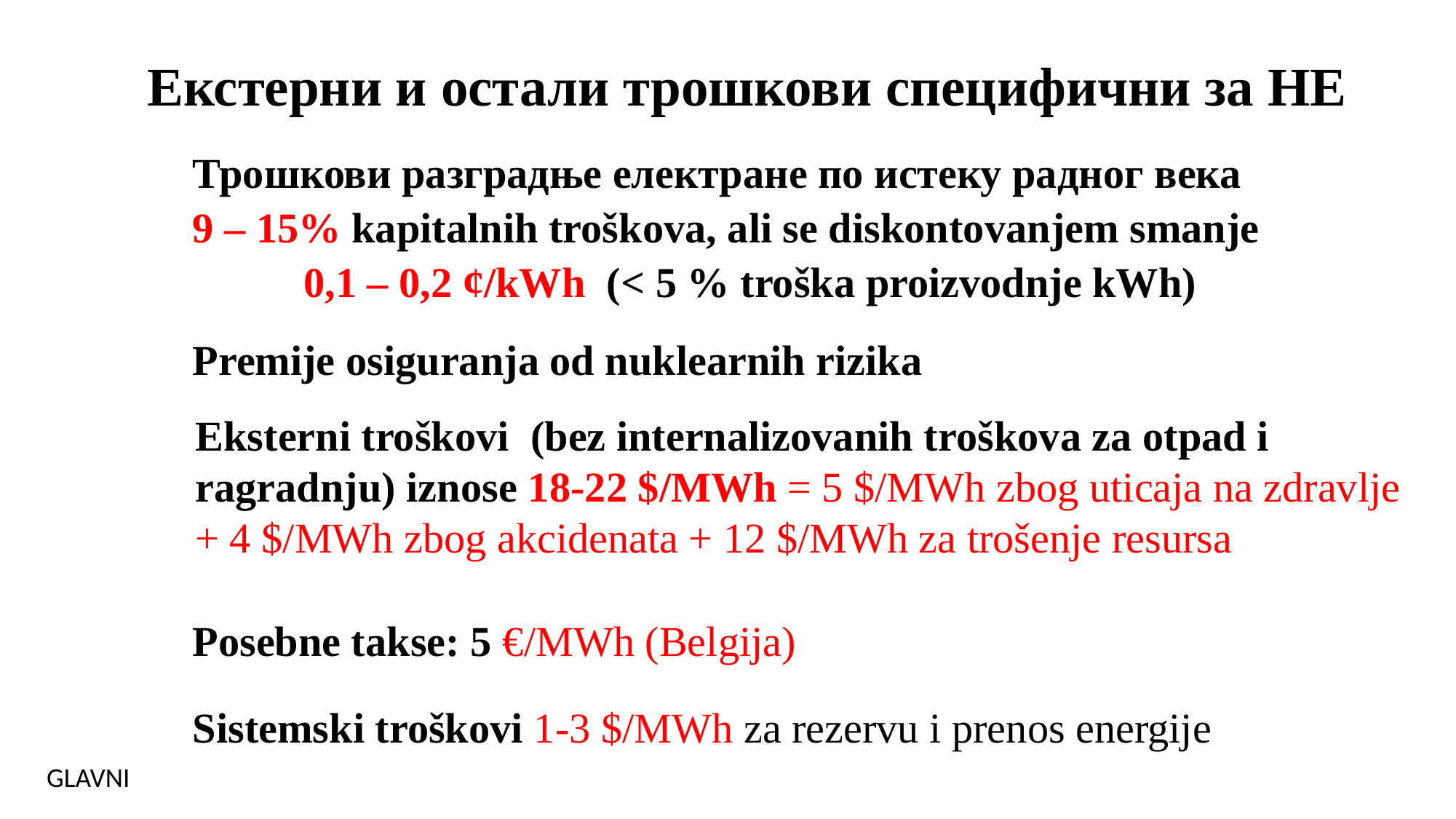

Екстерни и остали трошкови специфични за НЕ
Трошкови разградње електране по истеку радног века
9 – 15% kapitalnih troškova, ali se diskontovanjem smanje
0,1 – 0,2 ¢/kWh  (< 5 % troška proizvodnje kWh)
Premije osiguranja od nuklearnih rizika
Eksterni troškovi  (bez internalizovanih troškova za otpad i ragradnju) iznose 18-22 $/MWh = 5 $/MWh zbog uticaja na zdravlje + 4 $/MWh zbog akcidenata + 12 $/MWh za trošenje resursa
Posebne takse: 5 €/MWh (Belgija)
Sistemski troškovi 1-3 $/MWh za rezervu i prenos energije
GLAVNI